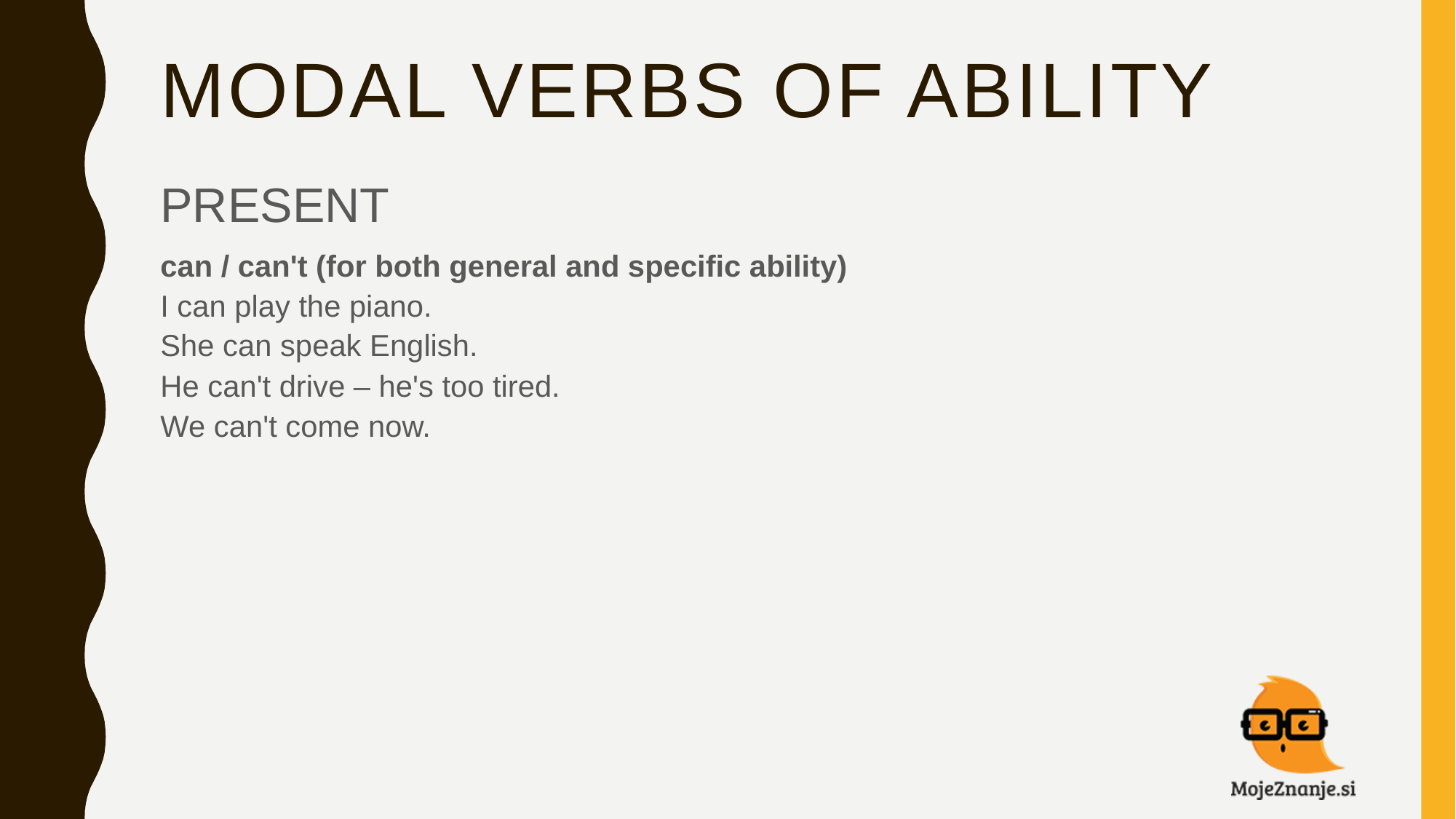

# MODAL VERBS OF ABILITY
PRESENT
can / can't (for both general and specific ability)
I can play the piano.
She can speak English.
He can't drive – he's too tired.
We can't come now.